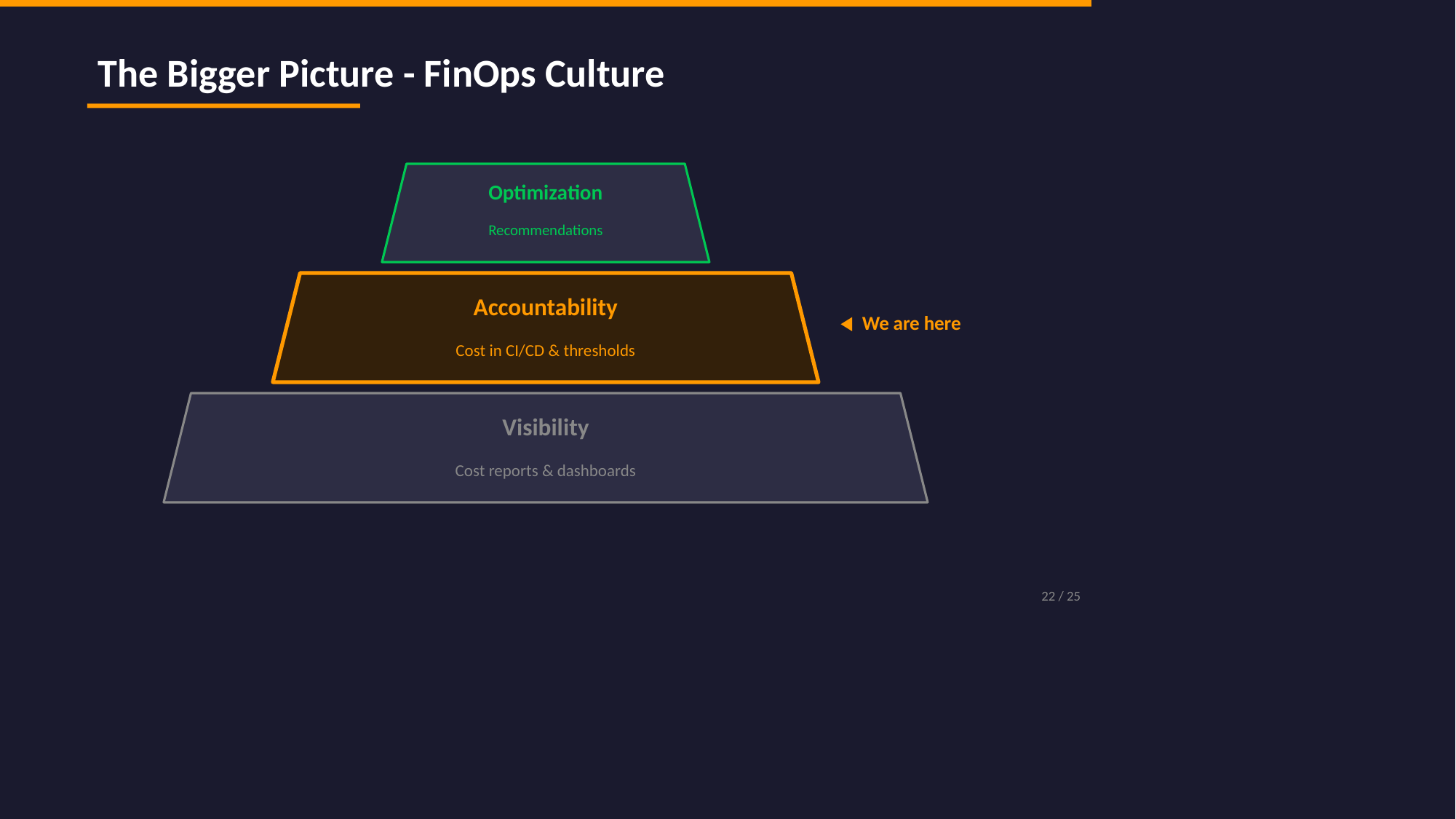

The Bigger Picture - FinOps Culture

Optimization
Recommendations

Accountability
◀  We are here
Cost in CI/CD & thresholds

Visibility
Cost reports & dashboards
22 / 25